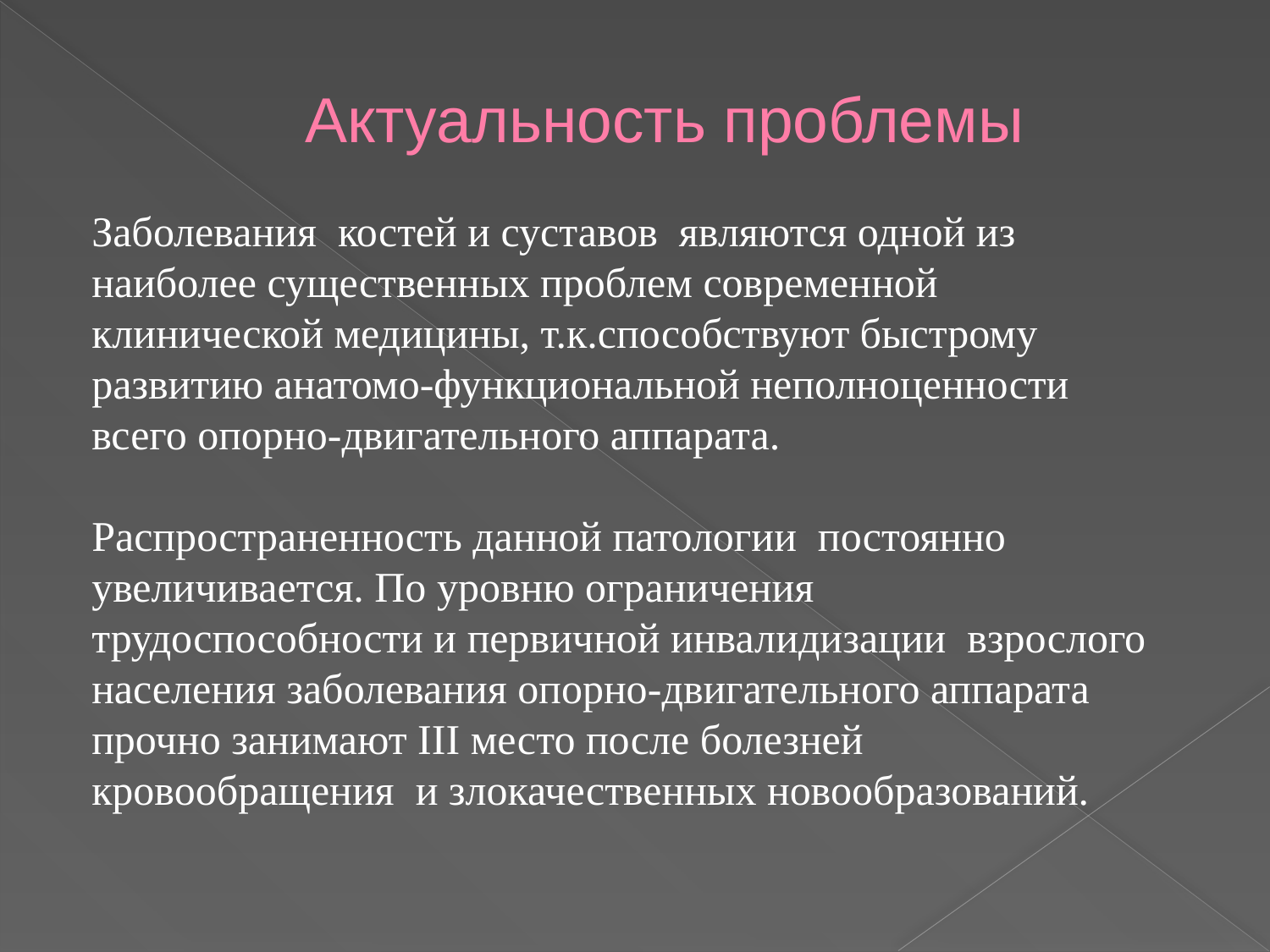

# Актуальность проблемы
Заболевания  костей и суставов  являются одной из наиболее существенных проблем современной клинической медицины, т.к.способствуют быстрому развитию анатомо-функциональной неполноценности всего опорно-двигательного аппарата.

Распространенность данной патологии  постоянно  увеличивается. По уровню ограничения трудоспособности и первичной инвалидизации  взрослого населения заболевания опорно-двигательного аппарата прочно занимают III место после болезней  кровообращения  и злокачественных новообразований.